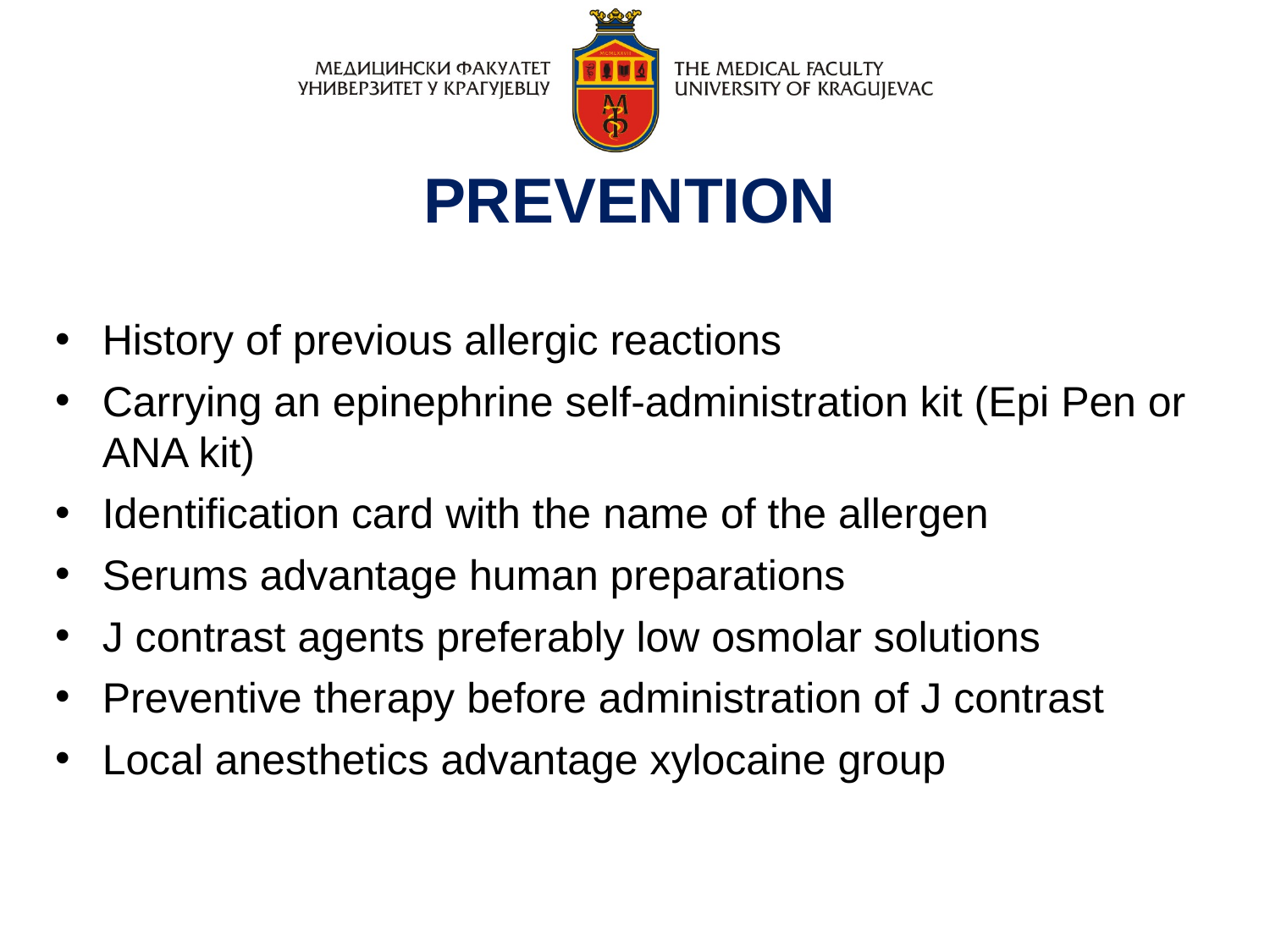

PREVENTION
History of previous allergic reactions
Carrying an epinephrine self-administration kit (Epi Pen or ANA kit)
Identification card with the name of the allergen
Serums advantage human preparations
J contrast agents preferably low osmolar solutions
Preventive therapy before administration of J contrast
Local anesthetics advantage xylocaine group